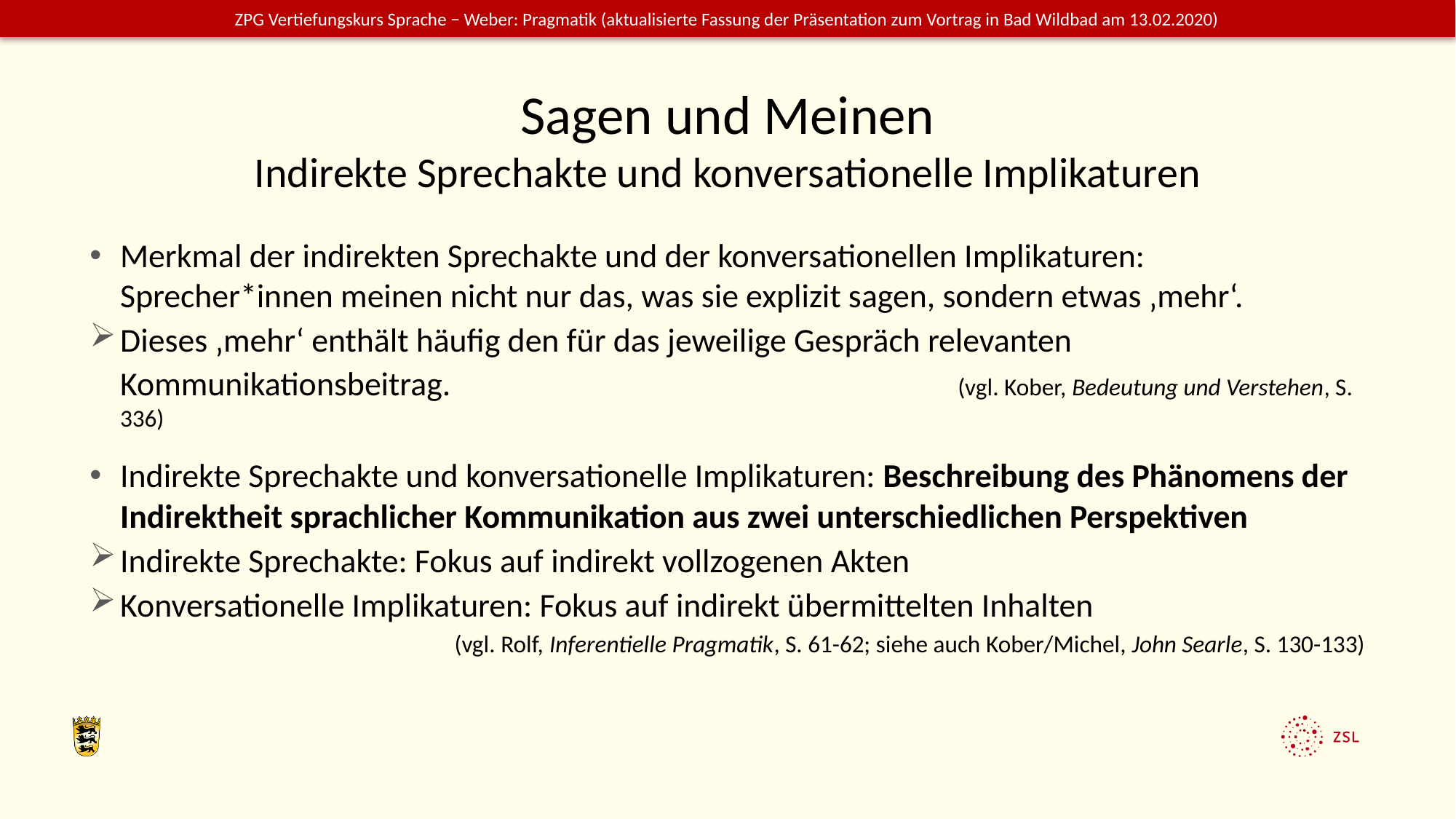

# Sagen und Meinen Indirekte Sprechakte und konversationelle Implikaturen
Merkmal der indirekten Sprechakte und der konversationellen Implikaturen: Sprecher*innen meinen nicht nur das, was sie explizit sagen, sondern etwas ‚mehr‘.
Dieses ‚mehr‘ enthält häufig den für das jeweilige Gespräch relevanten Kommunikationsbeitrag. 				         (vgl. Kober, Bedeutung und Verstehen, S. 336)
Indirekte Sprechakte und konversationelle Implikaturen: Beschreibung des Phänomens der Indirektheit sprachlicher Kommunikation aus zwei unterschiedlichen Perspektiven
Indirekte Sprechakte: Fokus auf indirekt vollzogenen Akten
Konversationelle Implikaturen: Fokus auf indirekt übermittelten Inhalten
(vgl. Rolf, Inferentielle Pragmatik, S. 61-62; siehe auch Kober/Michel, John Searle, S. 130-133)